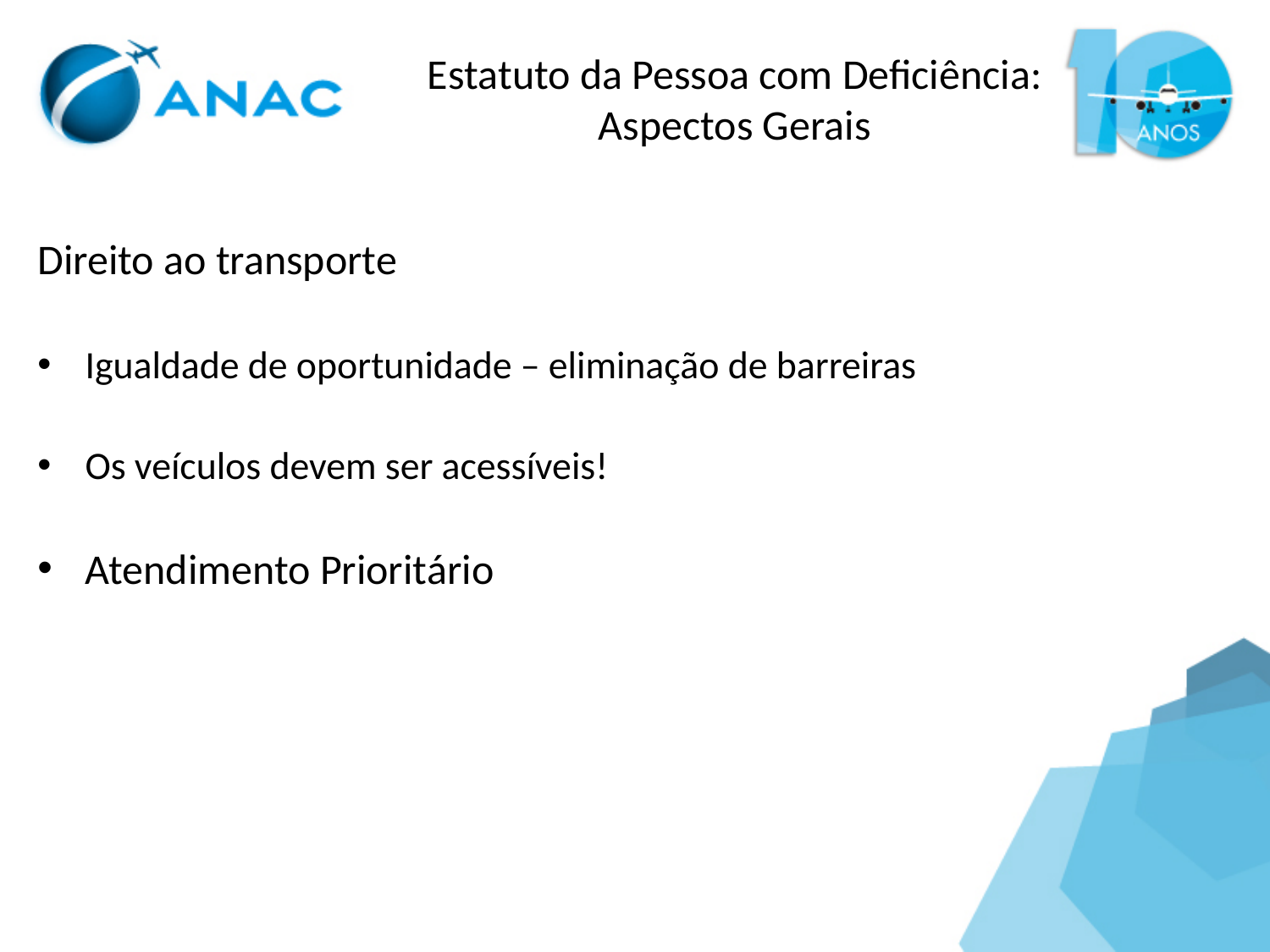

Estatuto da Pessoa com Deficiência: Aspectos Gerais
Direito ao transporte

Igualdade de oportunidade – eliminação de barreiras

Os veículos devem ser acessíveis!

Atendimento Prioritário